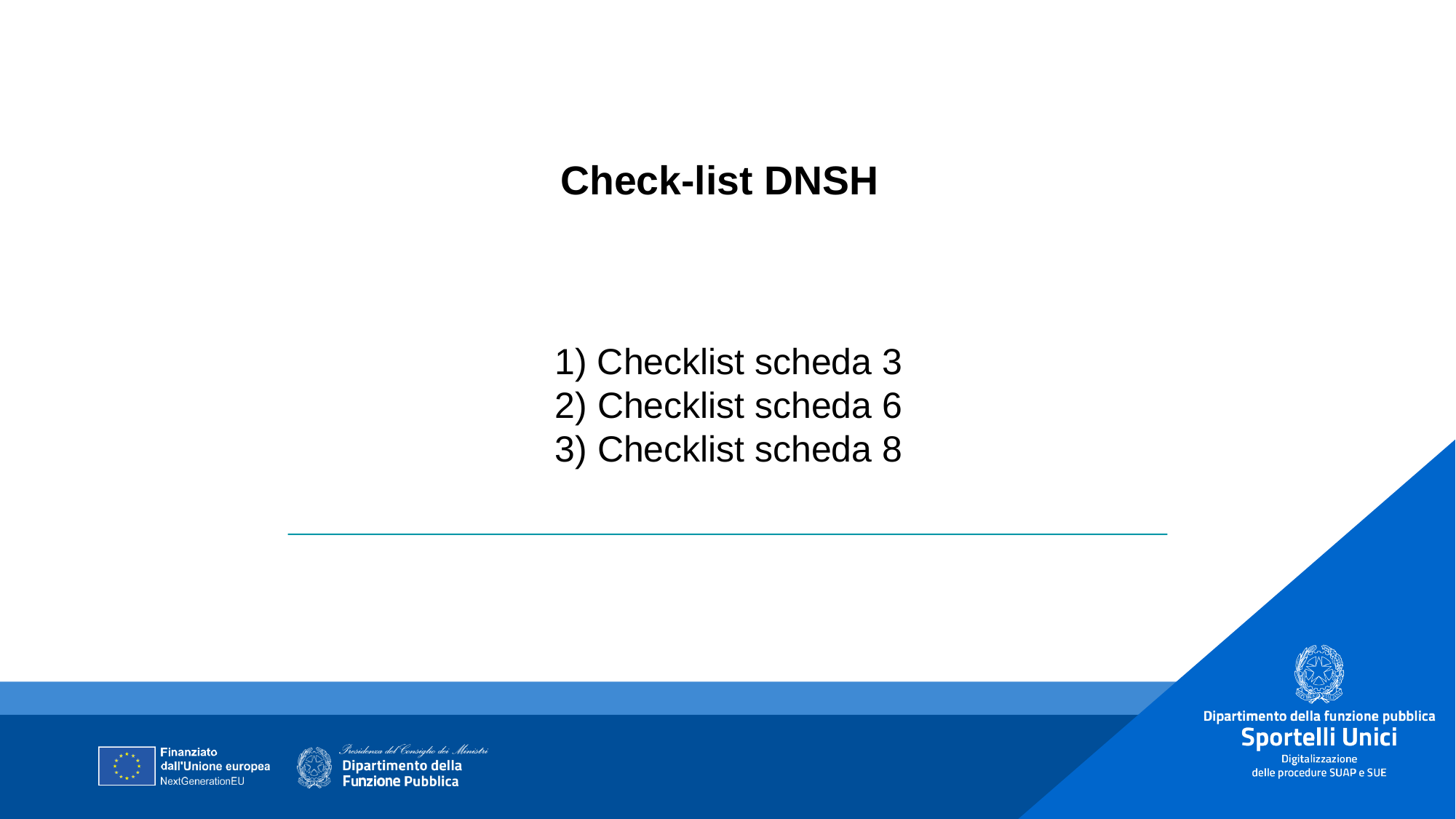

Check-list DNSH

1) Checklist scheda 3
2) Checklist scheda 6
3) Checklist scheda 8